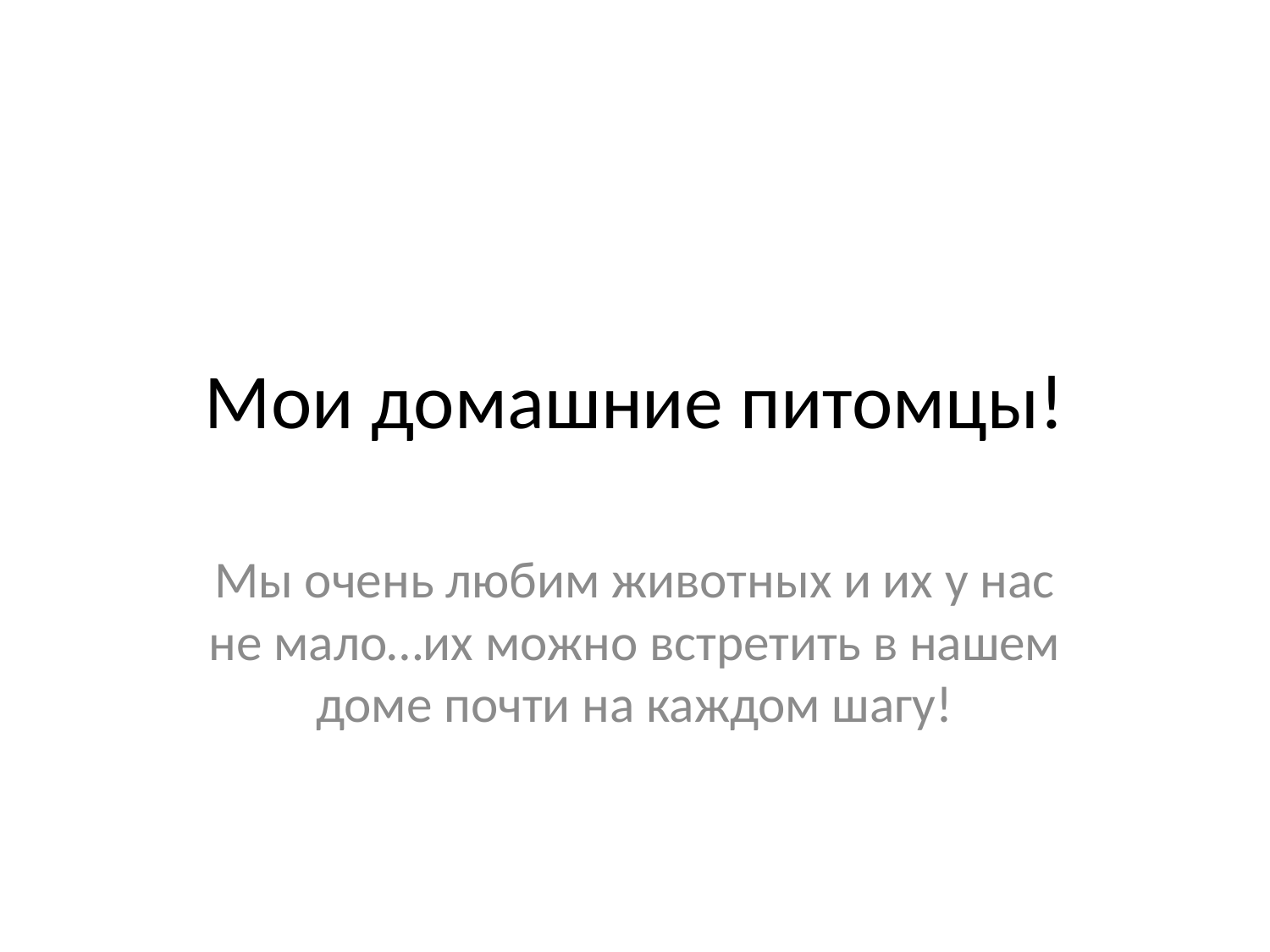

# Мои домашние питомцы!
Мы очень любим животных и их у нас не мало…их можно встретить в нашем доме почти на каждом шагу!